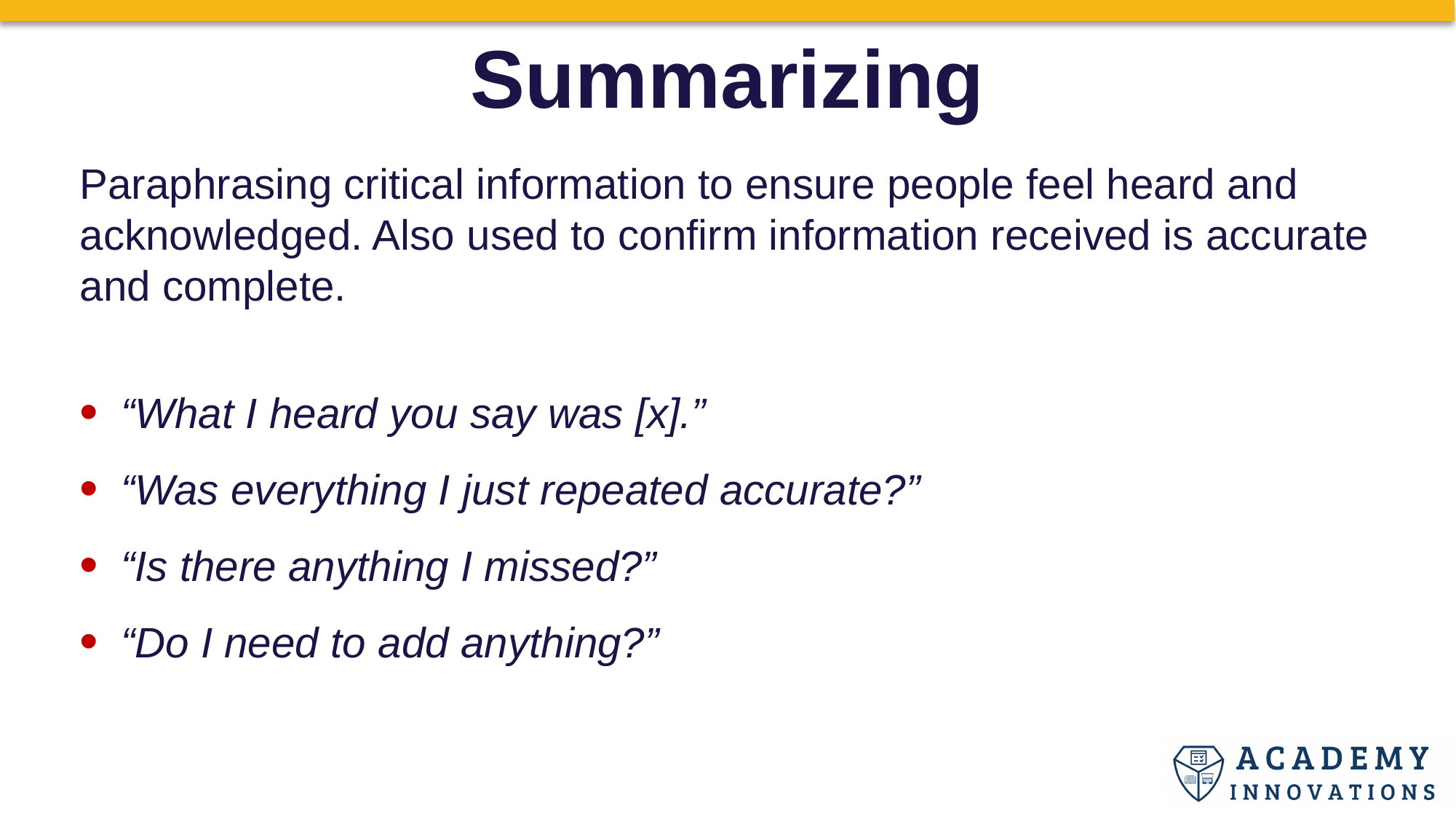

Summarizing
Paraphrasing critical information to ensure people feel heard and acknowledged. Also used to confirm information received is accurate and complete.

“What I heard you say was [x].”
“Was everything I just repeated accurate?”
“Is there anything I missed?”
“Do I need to add anything?”